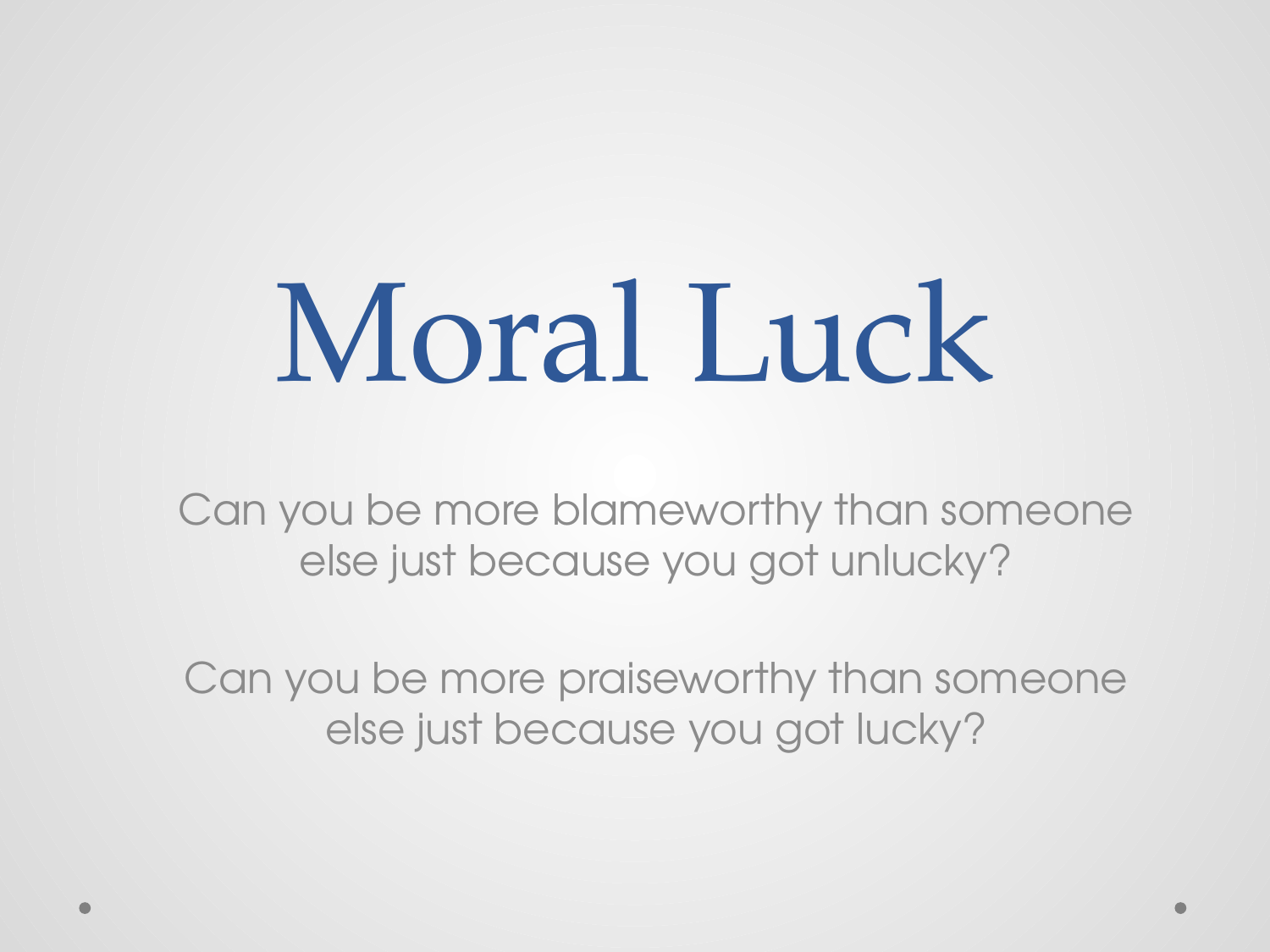

# Moral Luck
Can you be more blameworthy than someone else just because you got unlucky?

Can you be more praiseworthy than someone else just because you got lucky?